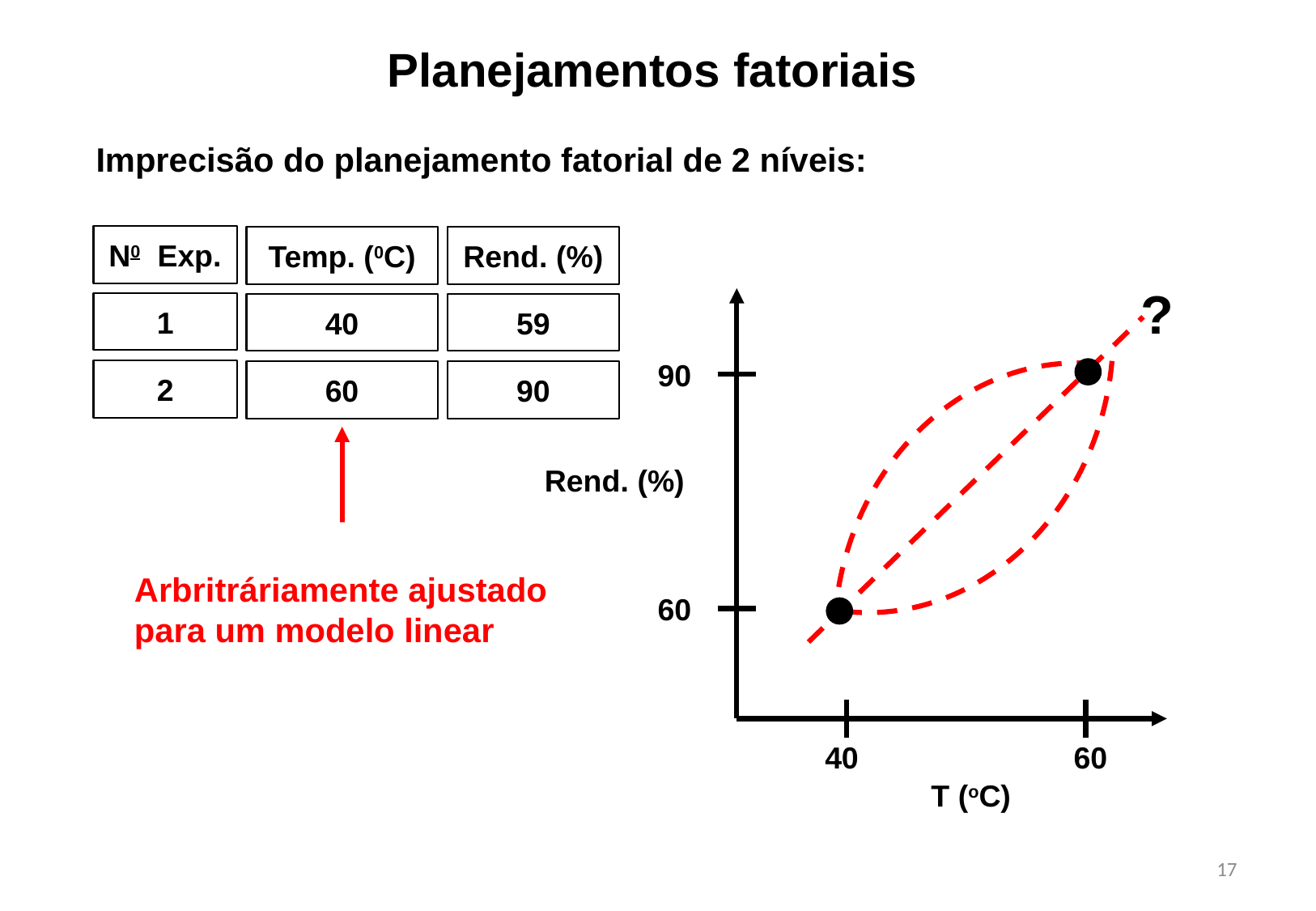

Planejamentos fatoriais

Imprecisão do planejamento fatorial de 2 níveis:
N0  Exp.
Temp. (0C)
Rend. (%)
1
40
59
2
60
90
?
90

Rend. (%)
60

40
60
T (oC)
Arbritráriamente ajustado
para um modelo linear
17